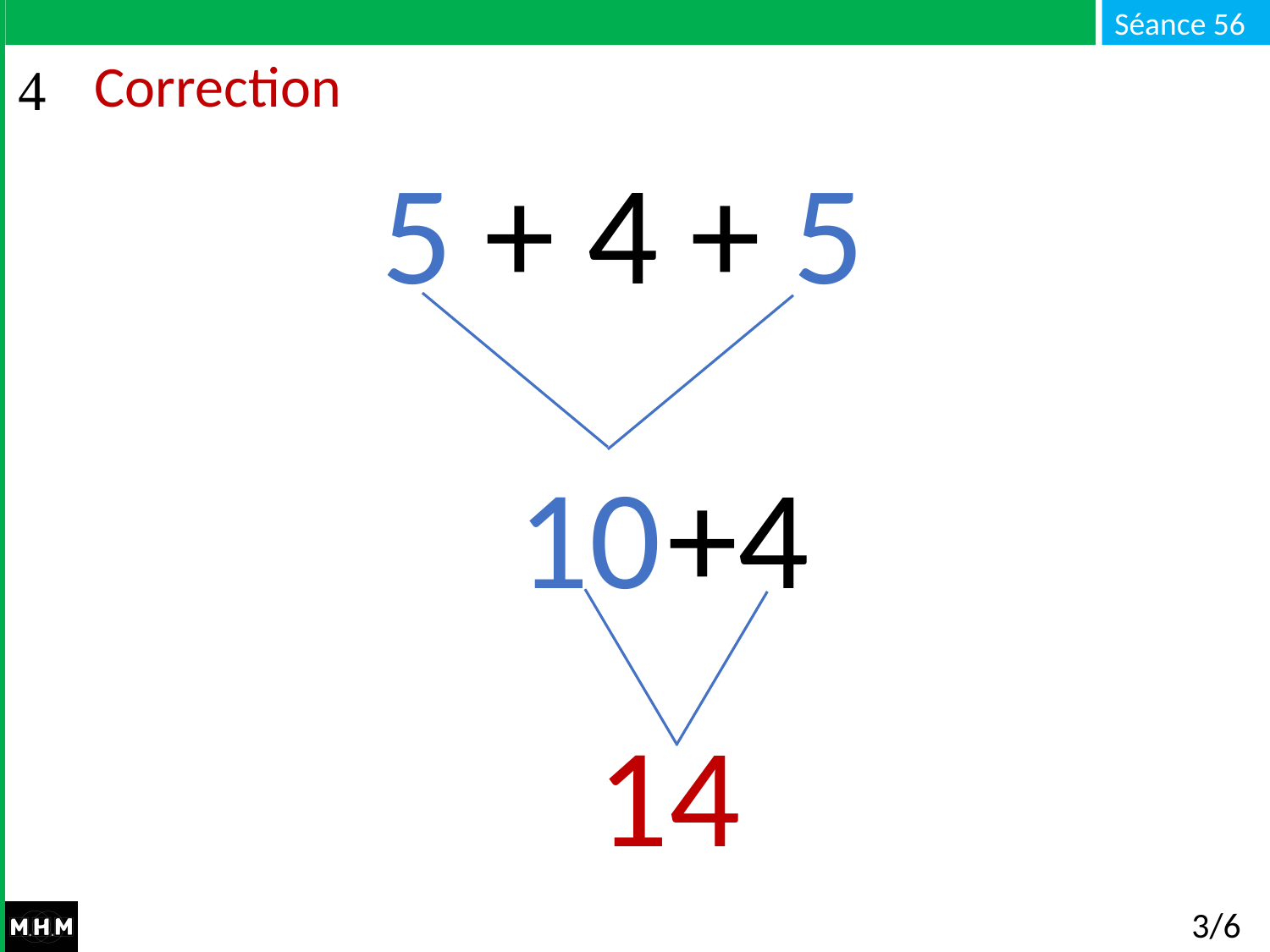

# Correction
5 + 4 + 5
+4
10
14
3/6